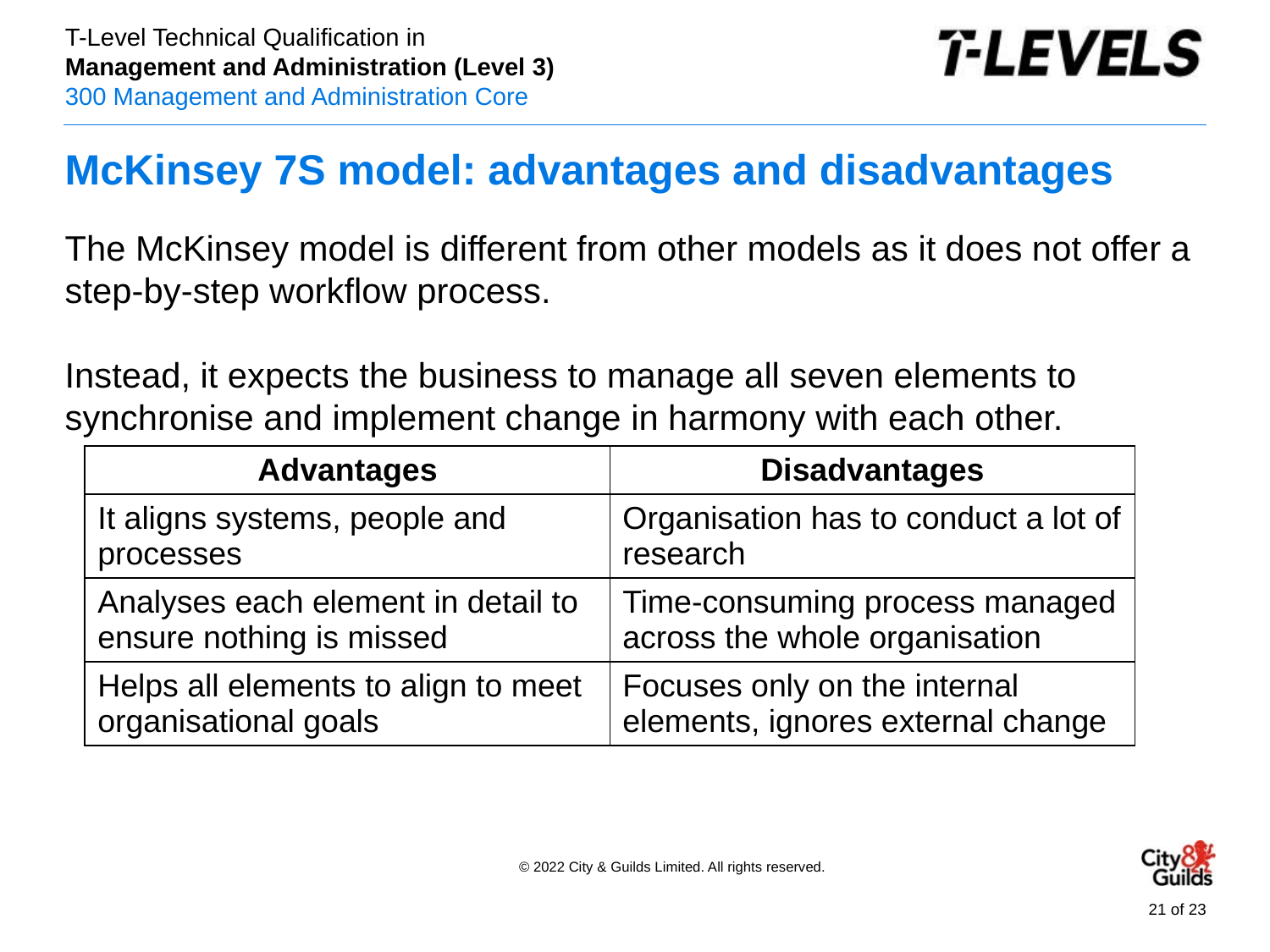

# McKinsey 7S model: advantages and disadvantages
The McKinsey model is different from other models as it does not offer a step-by-step workflow process.

Instead, it expects the business to manage all seven elements to synchronise and implement change in harmony with each other.

| Advantages | Disadvantages |
| --- | --- |
| It aligns systems, people and processes | Organisation has to conduct a lot of research |
| Analyses each element in detail to ensure nothing is missed | Time-consuming process managed across the whole organisation |
| Helps all elements to align to meet organisational goals | Focuses only on the internal elements, ignores external change |